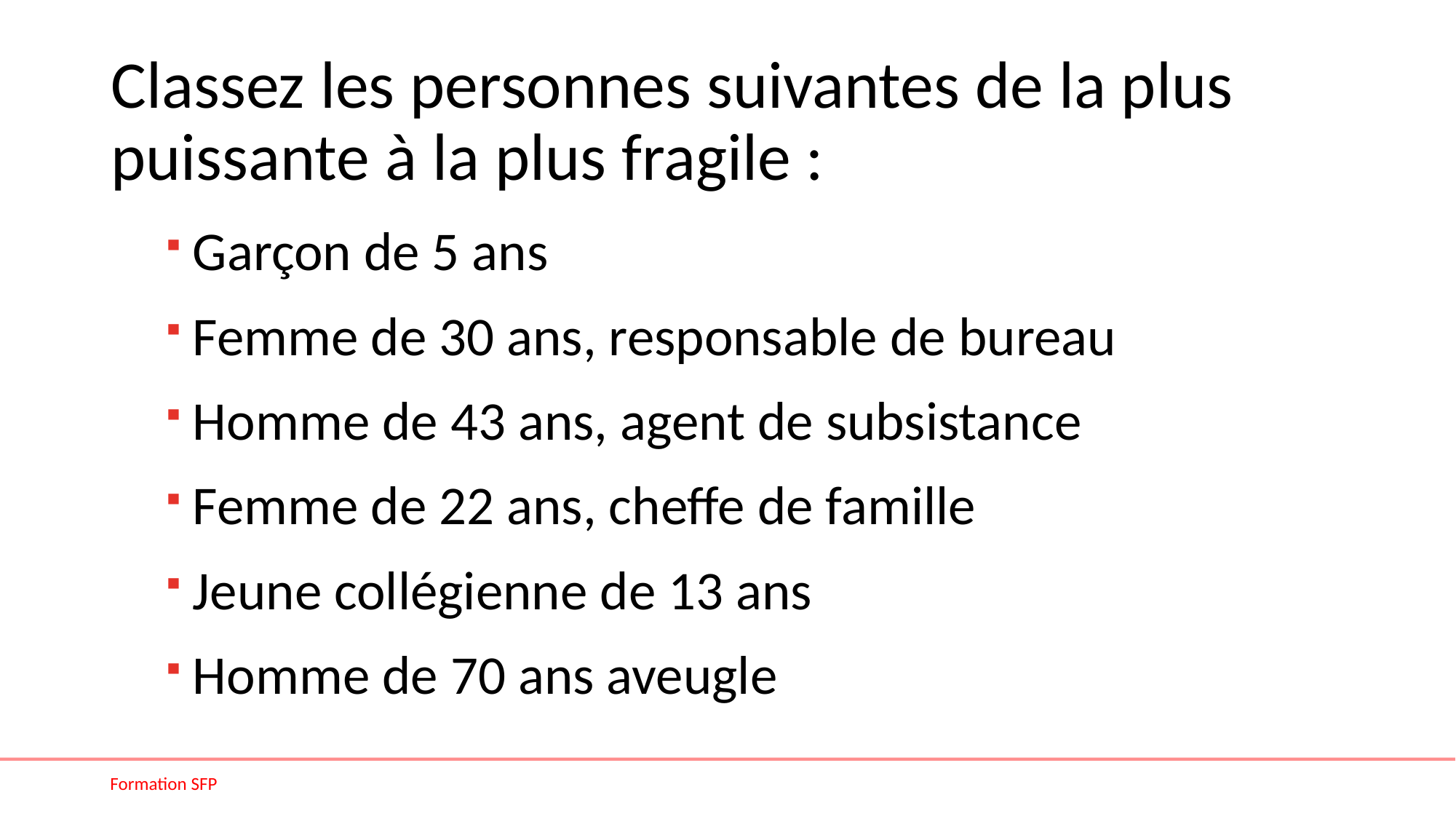

# Classez les personnes suivantes de la plus puissante à la plus fragile :
Garçon de 5 ans
Femme de 30 ans, responsable de bureau
Homme de 43 ans, agent de subsistance
Femme de 22 ans, cheffe de famille
Jeune collégienne de 13 ans
Homme de 70 ans aveugle

Formation SFP